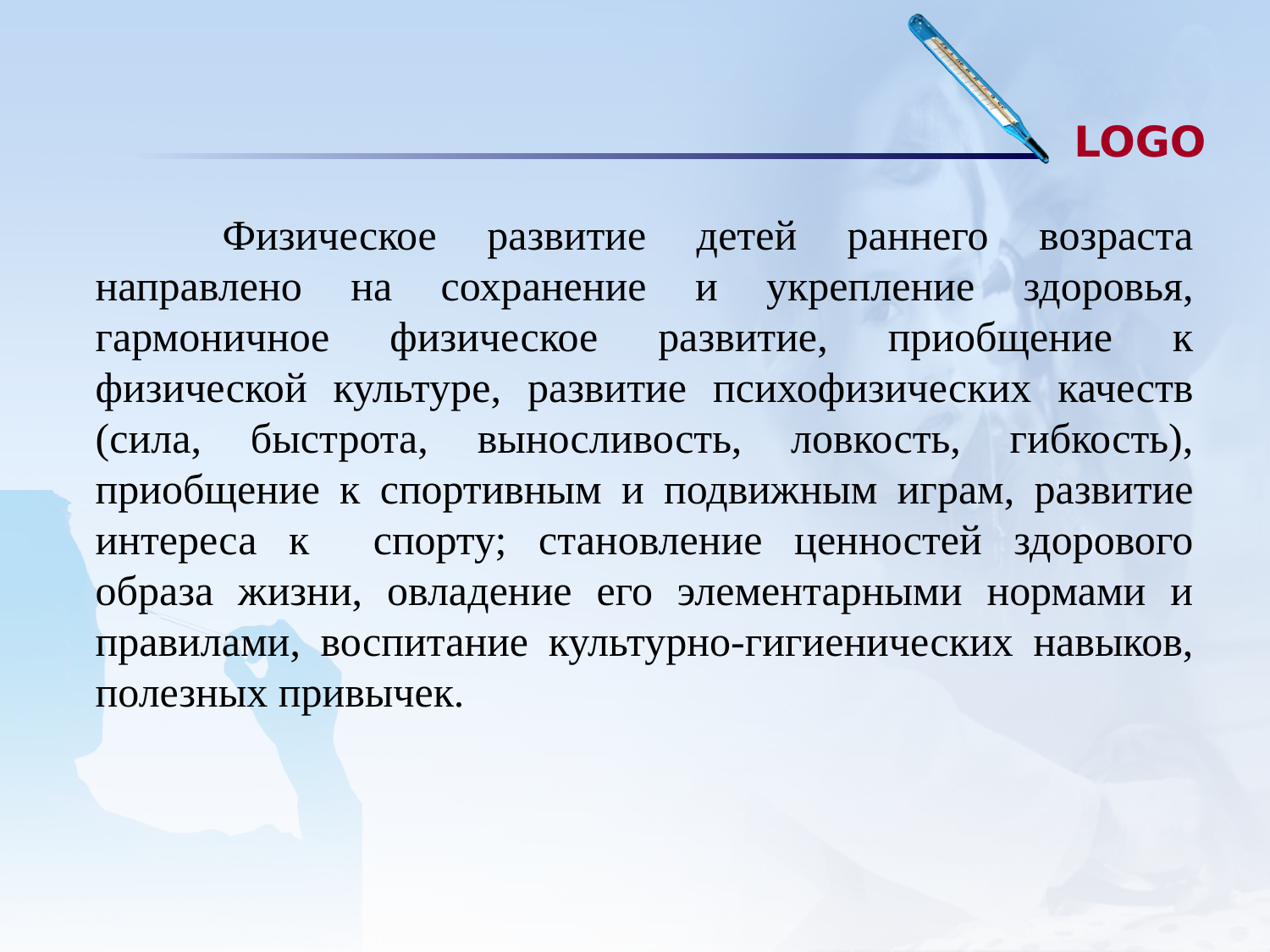

#
	Физическое развитие детей раннего возраста направлено на сохранение и укрепление здоровья, гармоничное физическое развитие, приобщение к физической культуре, развитие психофизических качеств (сила, быстрота, выносливость, ловкость, гибкость), приобщение к спортивным и подвижным играм, развитие интереса к  спорту; становление ценностей здорового образа жизни, овладение его элементарными нормами и правилами, воспитание культурно-гигиенических навыков, полезных привычек.